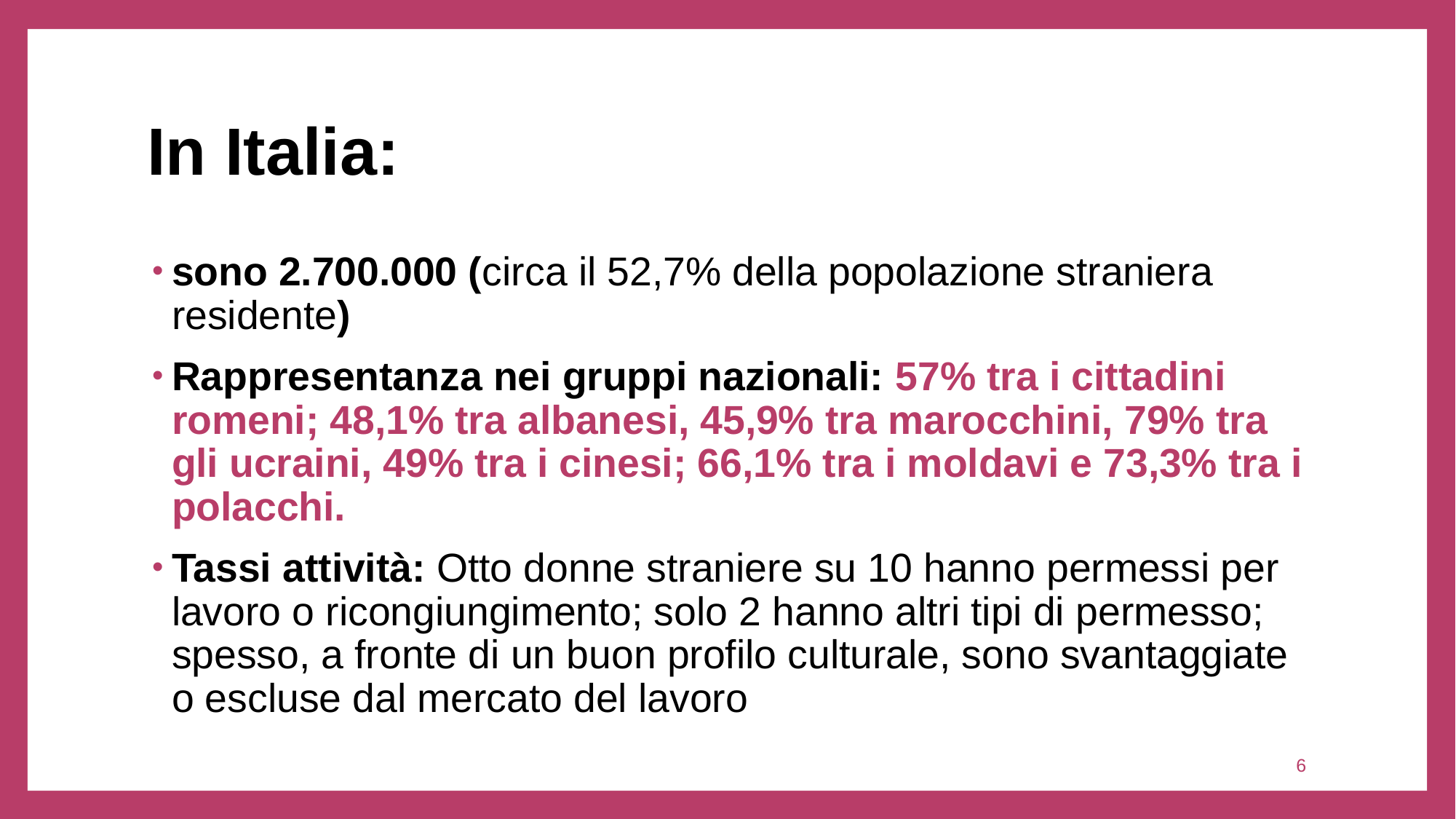

# In Italia:
sono 2.700.000 (circa il 52,7% della popolazione straniera residente)
Rappresentanza nei gruppi nazionali: 57% tra i cittadini romeni; 48,1% tra albanesi, 45,9% tra marocchini, 79% tra gli ucraini, 49% tra i cinesi; 66,1% tra i moldavi e 73,3% tra i polacchi.
Tassi attività: Otto donne straniere su 10 hanno permessi per lavoro o ricongiungimento; solo 2 hanno altri tipi di permesso; spesso, a fronte di un buon profilo culturale, sono svantaggiate o escluse dal mercato del lavoro

6